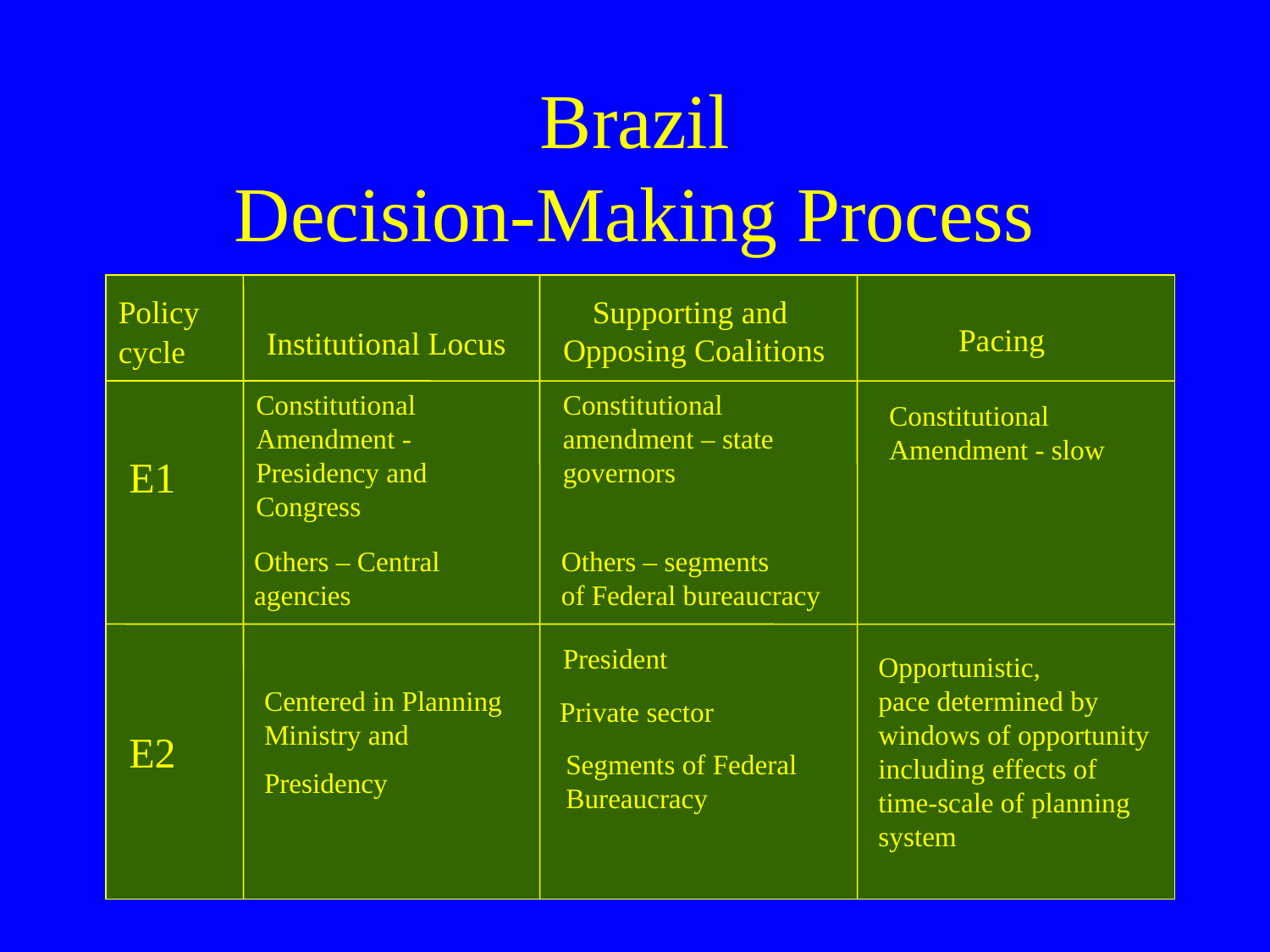

# Brazil Decision-Making Process

Policy
cycle

Supporting and
Opposing Coalitions
Pacing
Institutional Locus

Constitutional
Amendment -
Presidency and Congress
Constitutional amendment – state
governors
Constitutional
Amendment - slow
E1
Others – Central
agencies
Others – segments
of Federal bureaucracy

President
Opportunistic,
pace determined by
windows of opportunity
including effects of
time-scale of planning
system
Centered in Planning Ministry and Presidency
 Private sector
E2
Segments of Federal Bureaucracy